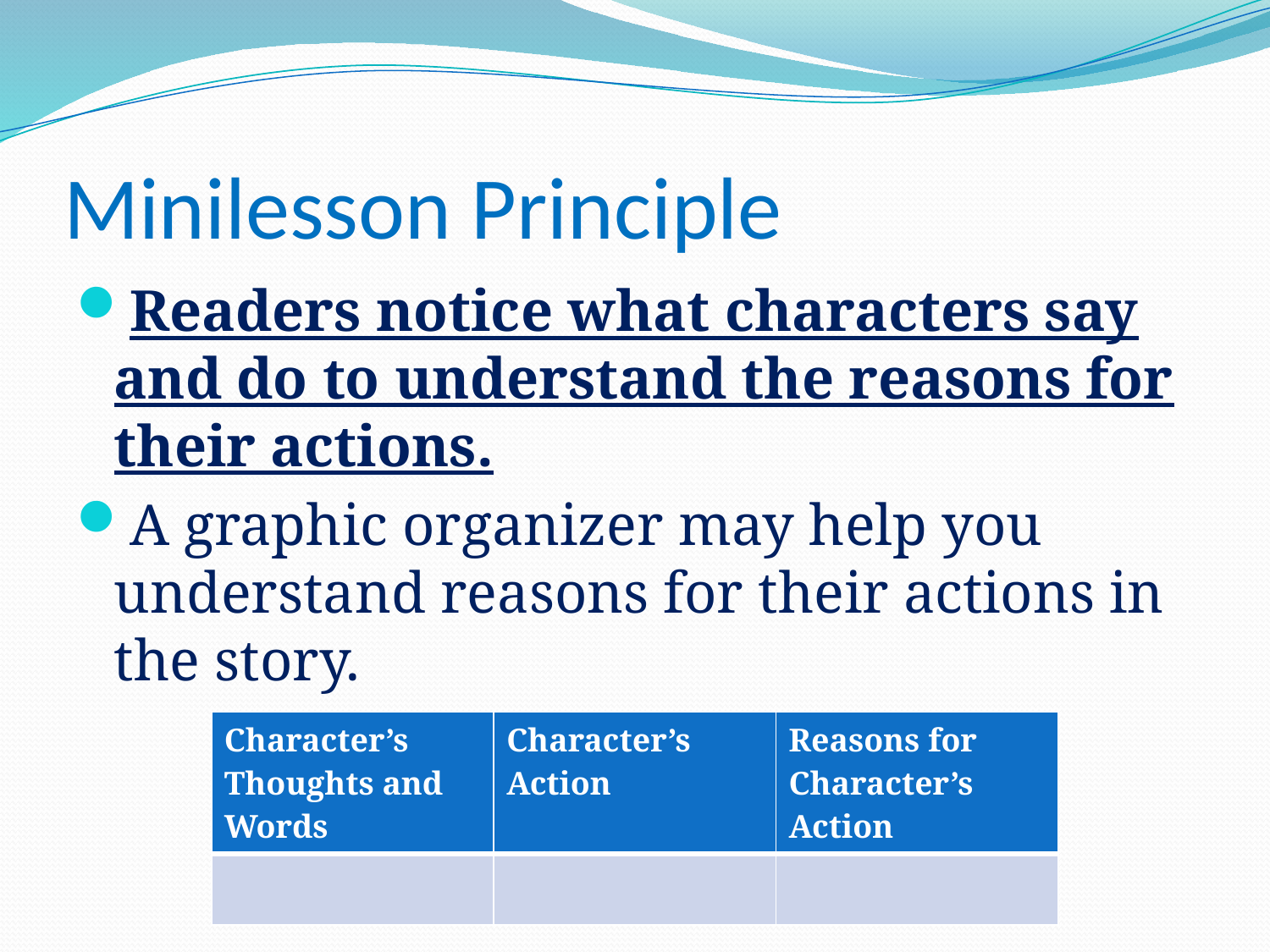

# Minilesson Principle
Readers notice what characters say and do to understand the reasons for their actions.
A graphic organizer may help you understand reasons for their actions in the story.

| Character’s Thoughts and Words | Character’s Action | Reasons for Character’s Action |
| --- | --- | --- |
|  |  |  |